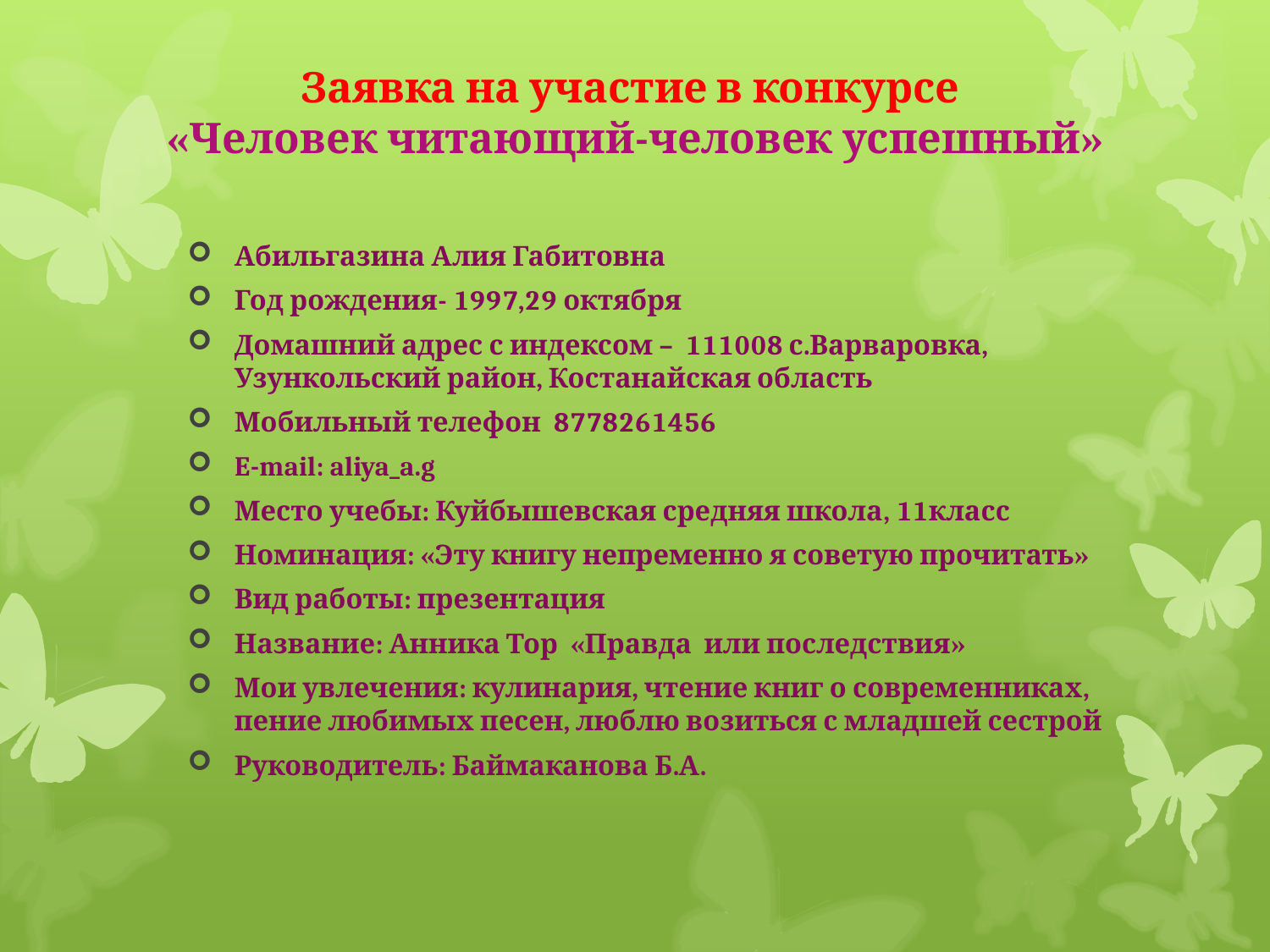

# Заявка на участие в конкурсе «Человек читающий-человек успешный»
Абильгазина Алия Габитовна
Год рождения- 1997,29 октября
Домашний адрес с индексом –  111008 с.Варваровка, Узункольский район, Костанайская область
Мобильный телефон  8778261456
E-mail: aliya_a.g
Место учебы: Куйбышевская средняя школа, 11класс
Номинация: «Эту книгу непременно я советую прочитать»
Вид работы: презентация
Название: Анника Тор  «Правда  или последствия»
Мои увлечения: кулинария, чтение книг о современниках, пение любимых песен, люблю возиться с младшей сестрой
Руководитель: Баймаканова Б.А.